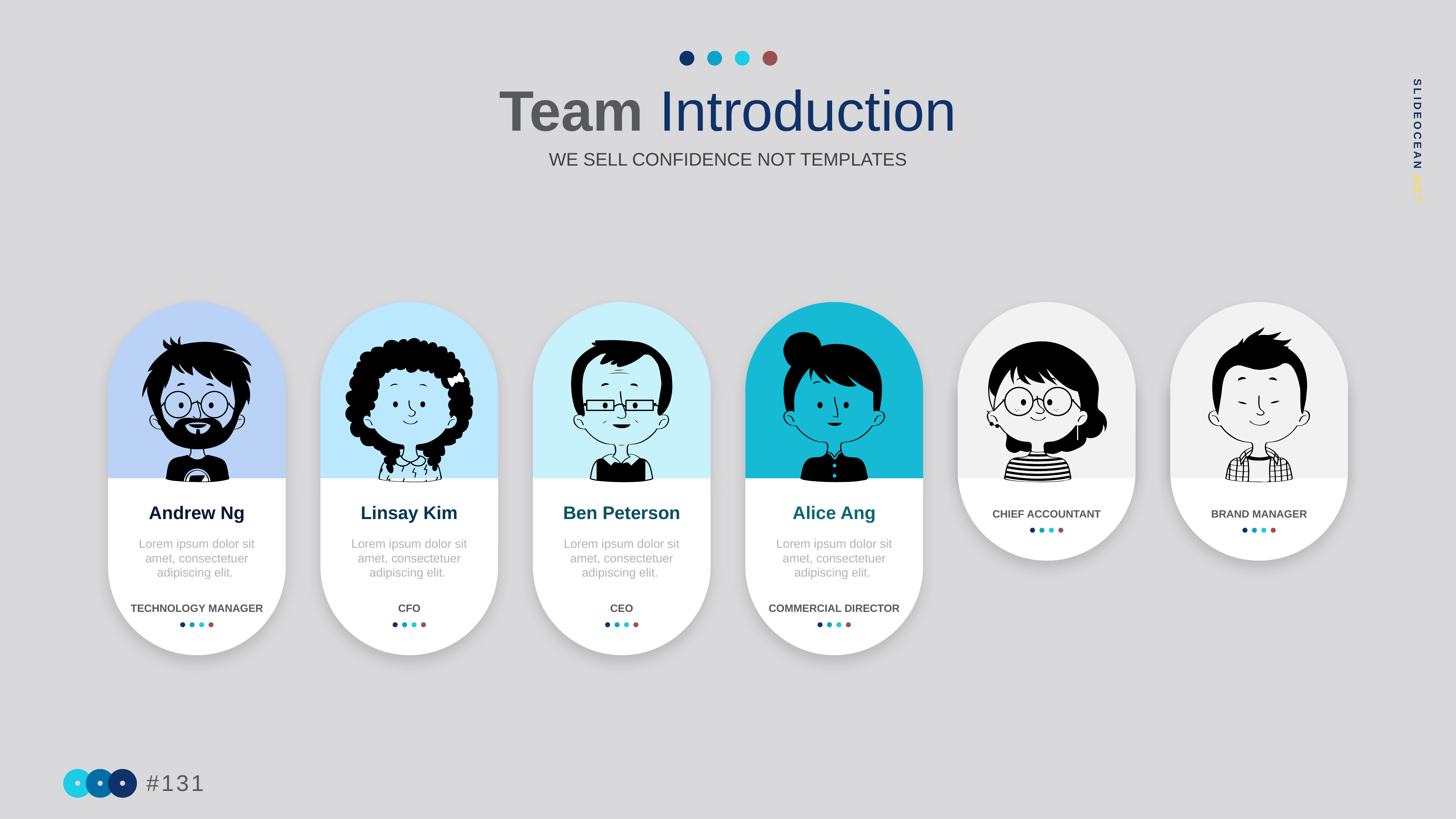

Team Introduction
WE SELL CONFIDENCE NOT TEMPLATES

Jessica Tan
Lorem ipsum dolor sit amet, consectetuer adipiscing elit.
Jackie Ong
Lorem ipsum dolor sit amet, consectetuer adipiscing elit.

Andrew Ng
Lorem ipsum dolor sit amet, consectetuer adipiscing elit.
Linsay Kim
Lorem ipsum dolor sit amet, consectetuer adipiscing elit.
Ben Peterson
Lorem ipsum dolor sit amet, consectetuer adipiscing elit.
Alice Ang
Lorem ipsum dolor sit amet, consectetuer adipiscing elit.
CHIEF ACCOUNTANT

BRAND MANAGER

TECHNOLOGY MANAGER

CFO

CEO

COMMERCIAL DIRECTOR

#131